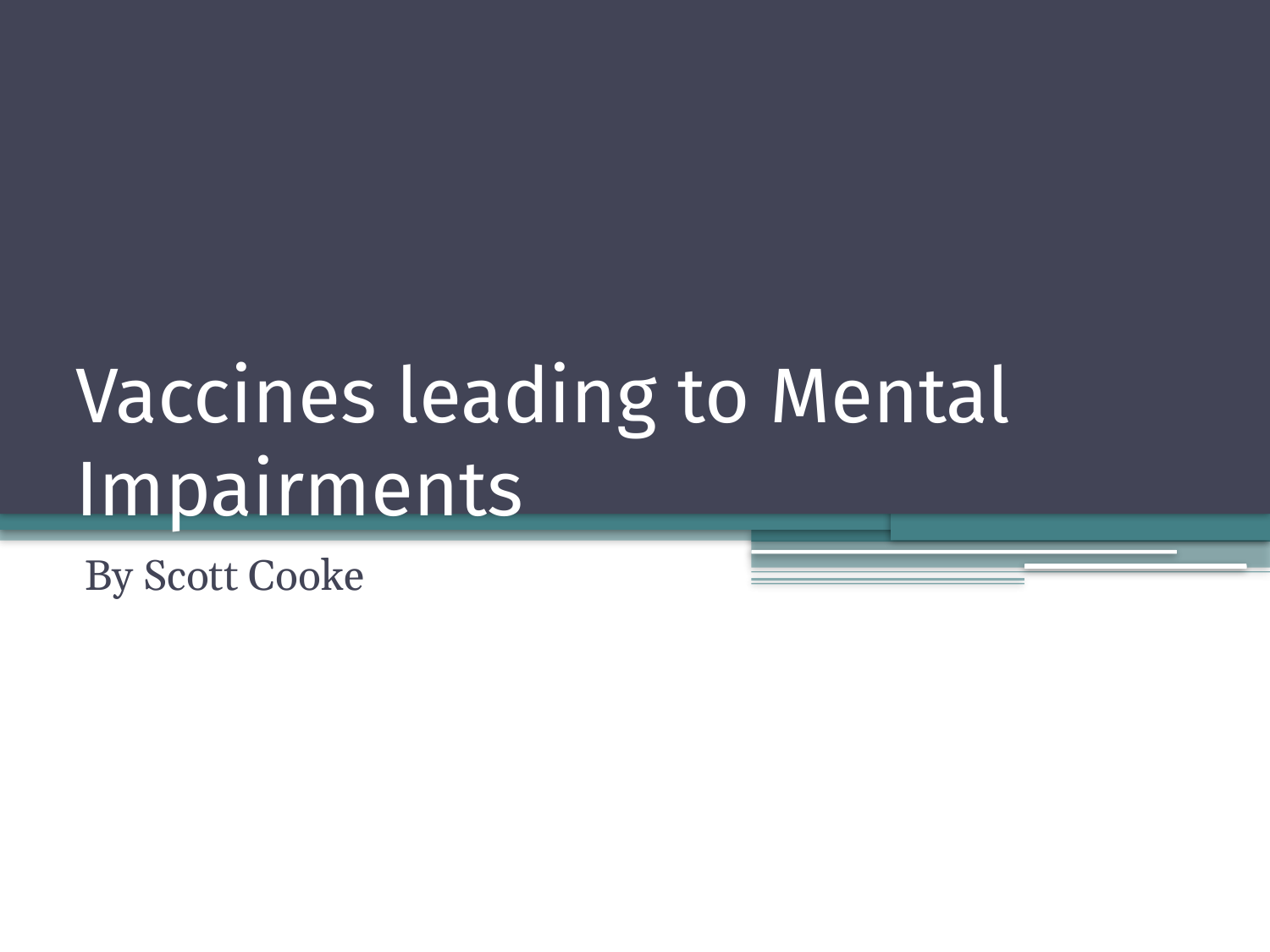

# Vaccines leading to Mental Impairments
By Scott Cooke